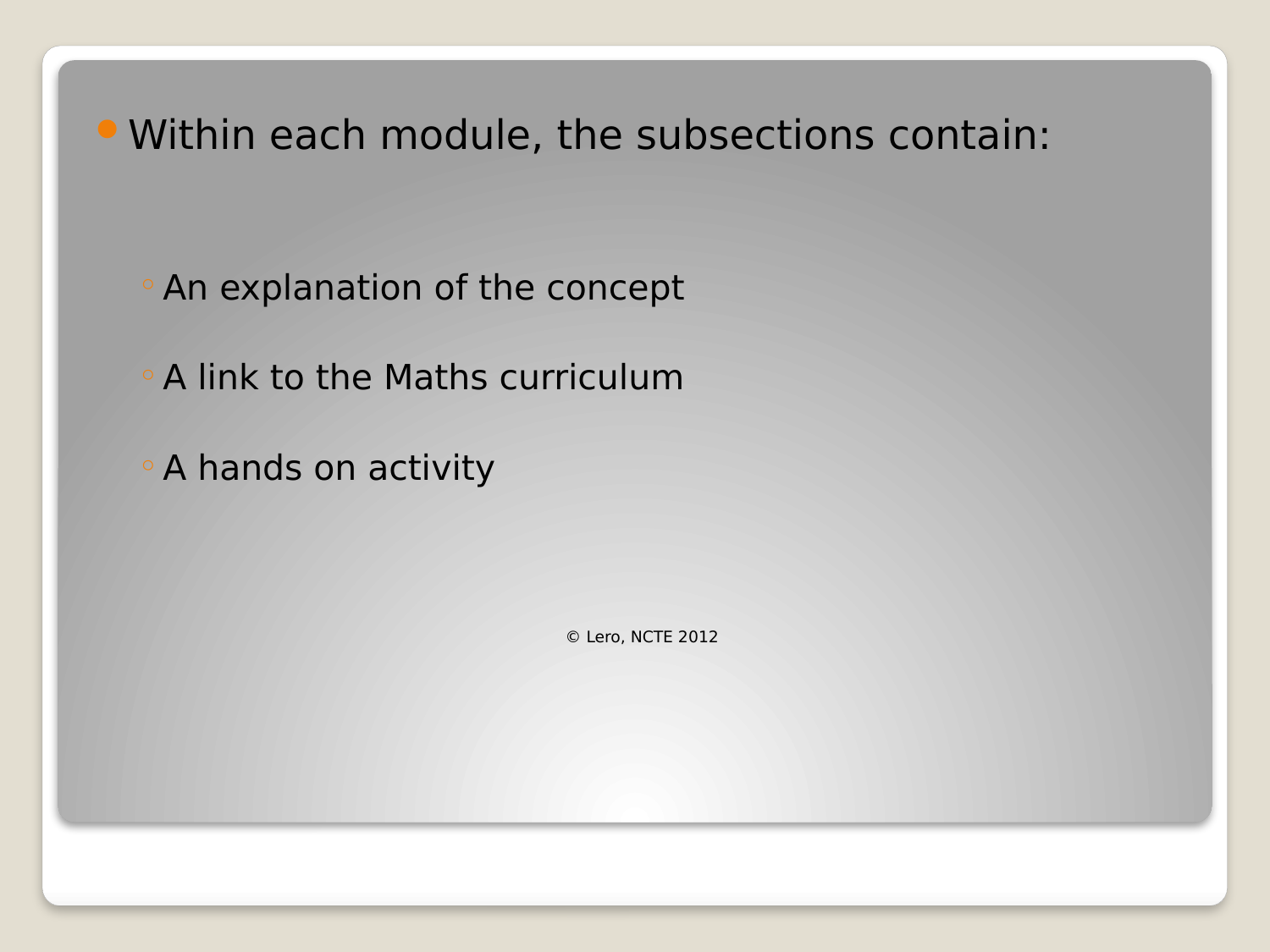

Within each module, the subsections contain:

An explanation of the concept

A link to the Maths curriculum

A hands on activity

© Lero, NCTE 2012